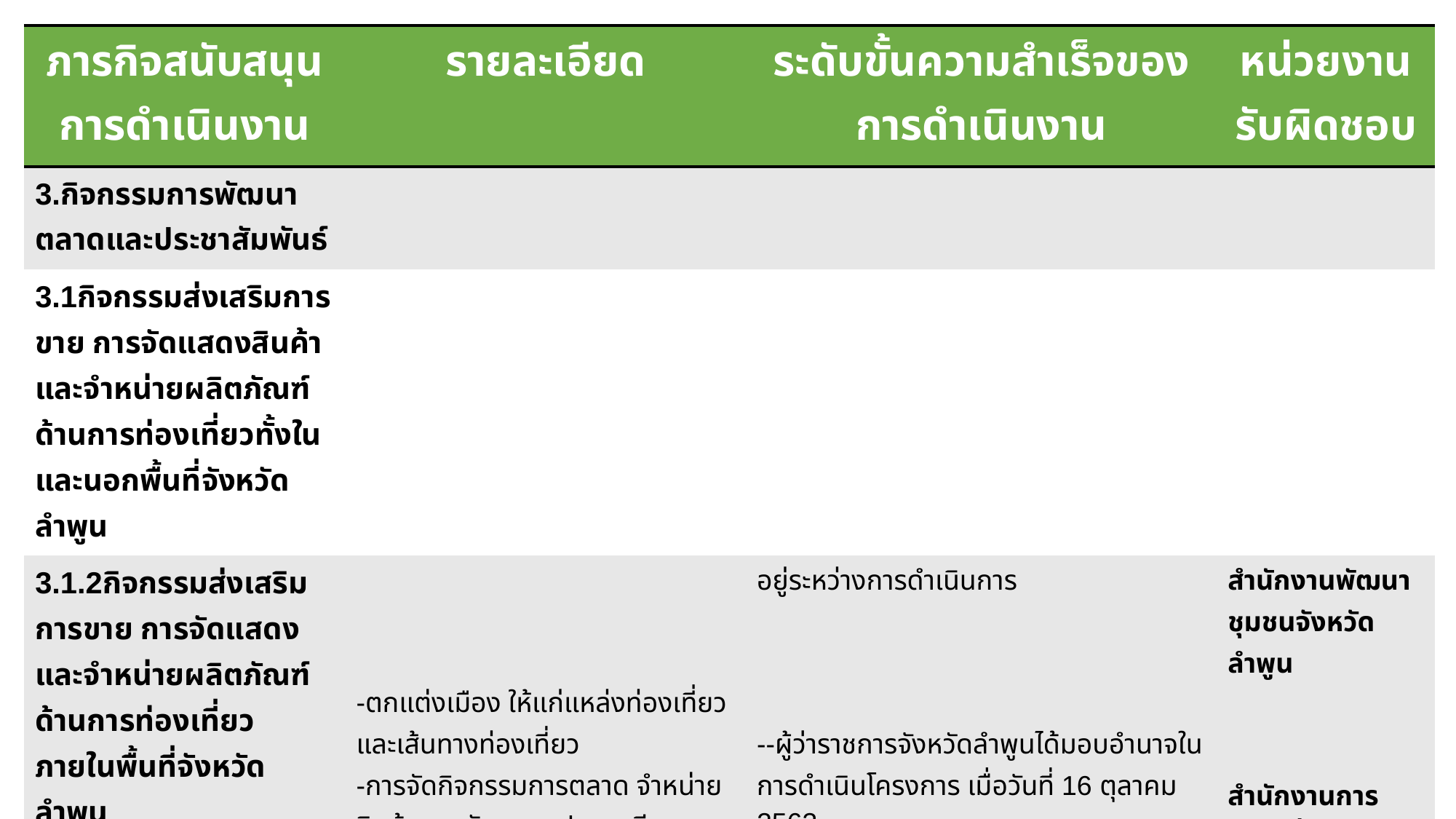

| ภารกิจสนับสนุน การดำเนินงาน | รายละเอียด | ระดับขั้นความสำเร็จของ การดำเนินงาน | หน่วยงานรับผิดชอบ |
| --- | --- | --- | --- |
| 3.กิจกรรมการพัฒนาตลาดและประชาสัมพันธ์ |  |  |  |
| 3.1กิจกรรมส่งเสริมการขาย การจัดแสดงสินค้าและจำหน่ายผลิตภัณฑ์ด้านการท่องเที่ยวทั้งในและนอกพื้นที่จังหวัดลำพูน |  |  |  |
| 3.1.2กิจกรรมส่งเสริมการขาย การจัดแสดงและจำหน่ายผลิตภัณฑ์ด้านการท่องเที่ยวภายในพื้นที่จังหวัดลำพูน 3.1.2กิจกรรมส่งเสริมการท่องเที่ยวจังหวัดลำพูนในห้วงฤดูท่องเที่ยว | -ตกแต่งเมือง ให้แก่แหล่งท่องเที่ยวและเส้นทางท่องเที่ยว -การจัดกิจกรรมการตลาด จำหน่ายสินค้า การจัดแสดงประเพณีและวัฒนธรรม -ดำเนินการประชาสัมพันธ์การจัดกิจกรรมในรูปแบบสื่อออนไลน์และออฟไลน์ | อยู่ระหว่างการดำเนินการ --ผู้ว่าราชการจังหวัดลำพูนได้มอบอำนาจในการดำเนินโครงการ เมื่อวันที่ 16 ตุลาคม 2563 -อยู่ในระหว่างดำเนินการร่างTOR | สำนักงานพัฒนาชุมชนจังหวัดลำพูน สำนักงานการท่องเที่ยวและกีฬาจังหวัดลำพูน |